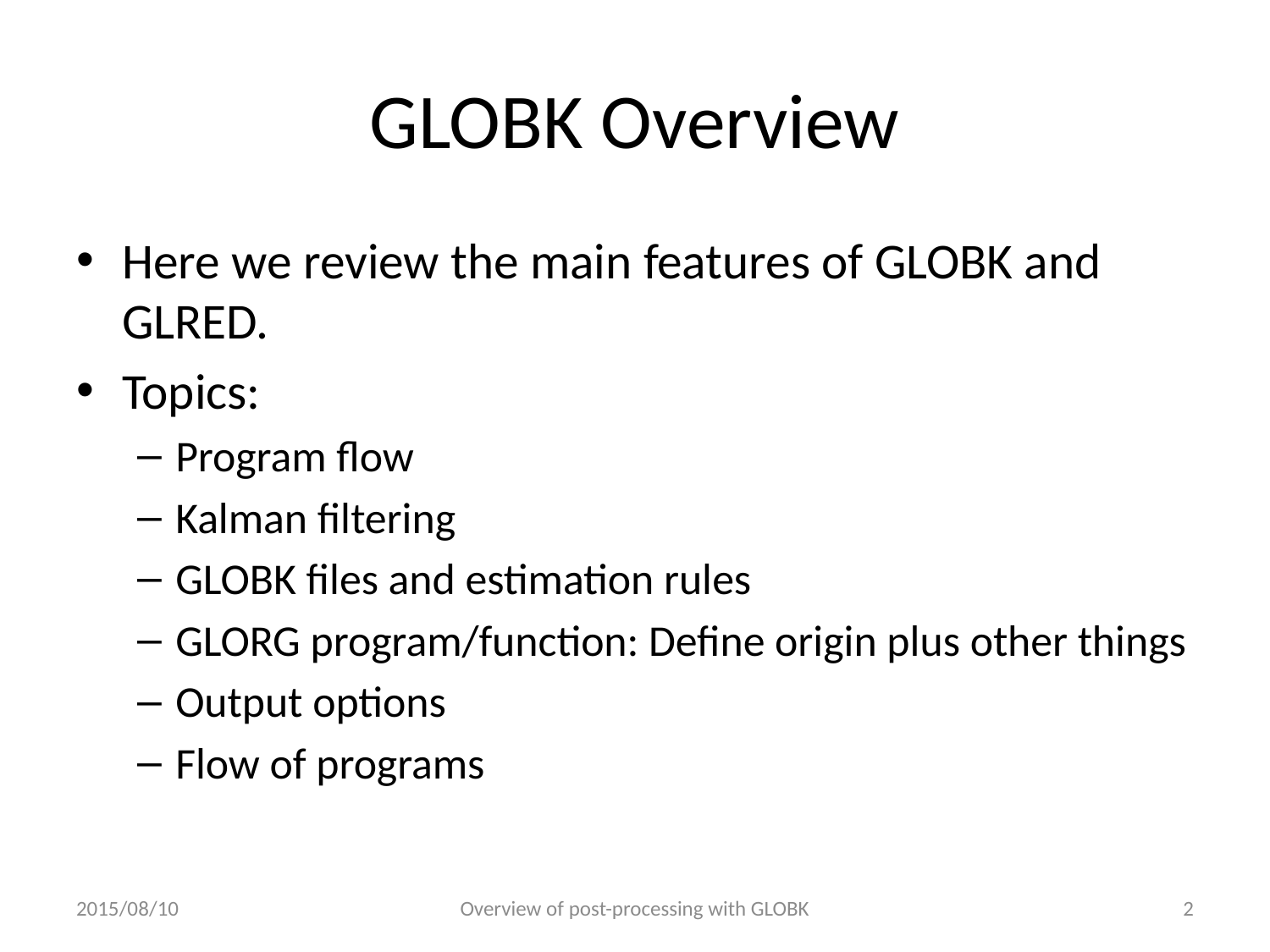

# GLOBK Overview
Here we review the main features of GLOBK and GLRED.
Topics:
Program flow
Kalman filtering
GLOBK files and estimation rules
GLORG program/function: Define origin plus other things
Output options
Flow of programs
2015/08/10
Overview of post-processing with GLOBK
2